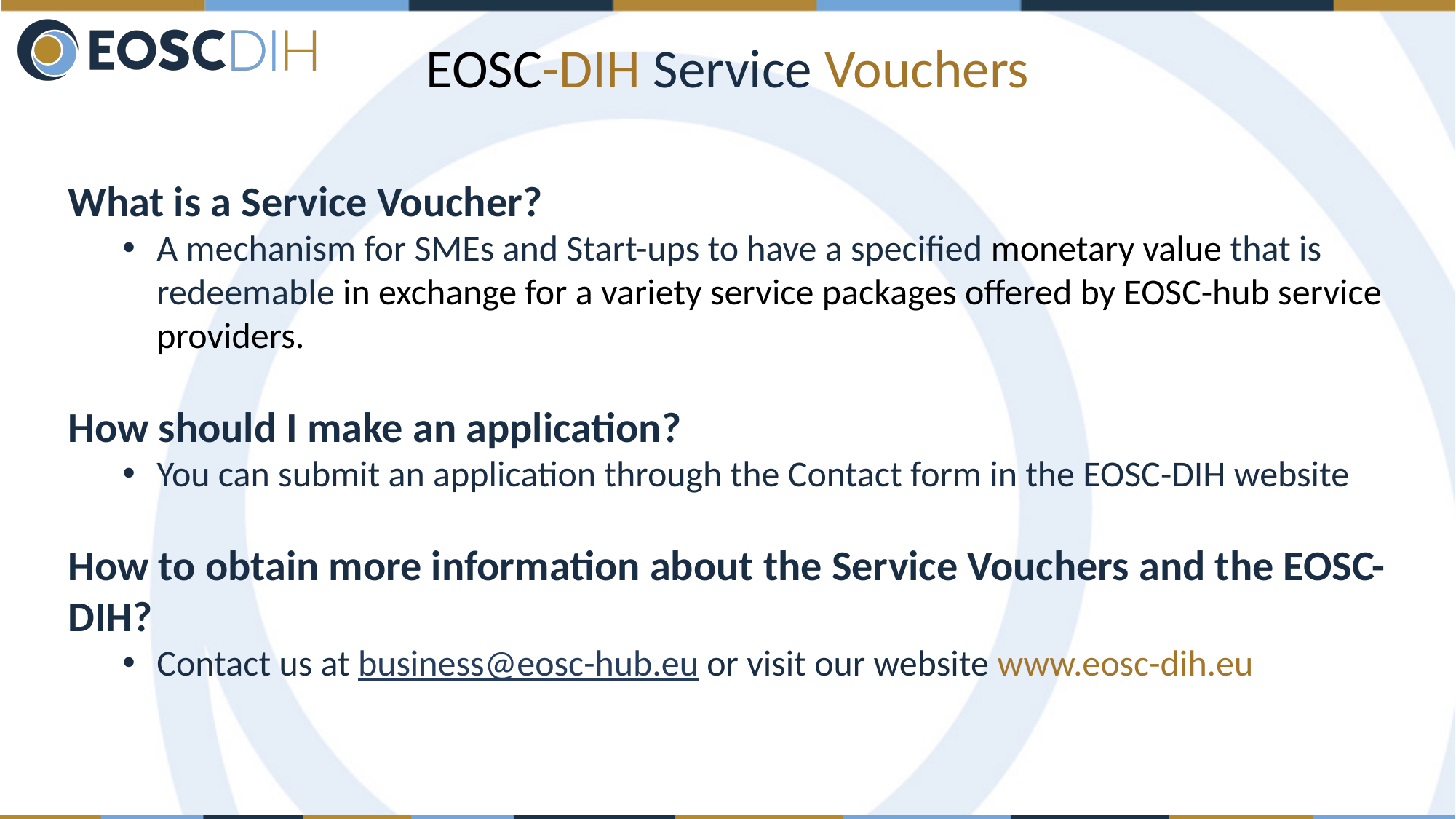

EOSC-DIH Service Vouchers

What is a Service Voucher?
A mechanism for SMEs and Start-ups to have a specified monetary value that is redeemable in exchange for a variety service packages offered by EOSC-hub service providers.

How should I make an application?
You can submit an application through the Contact form in the EOSC-DIH website

How to obtain more information about the Service Vouchers and the EOSC-DIH?
Contact us at business@eosc-hub.eu or visit our website www.eosc-dih.eu